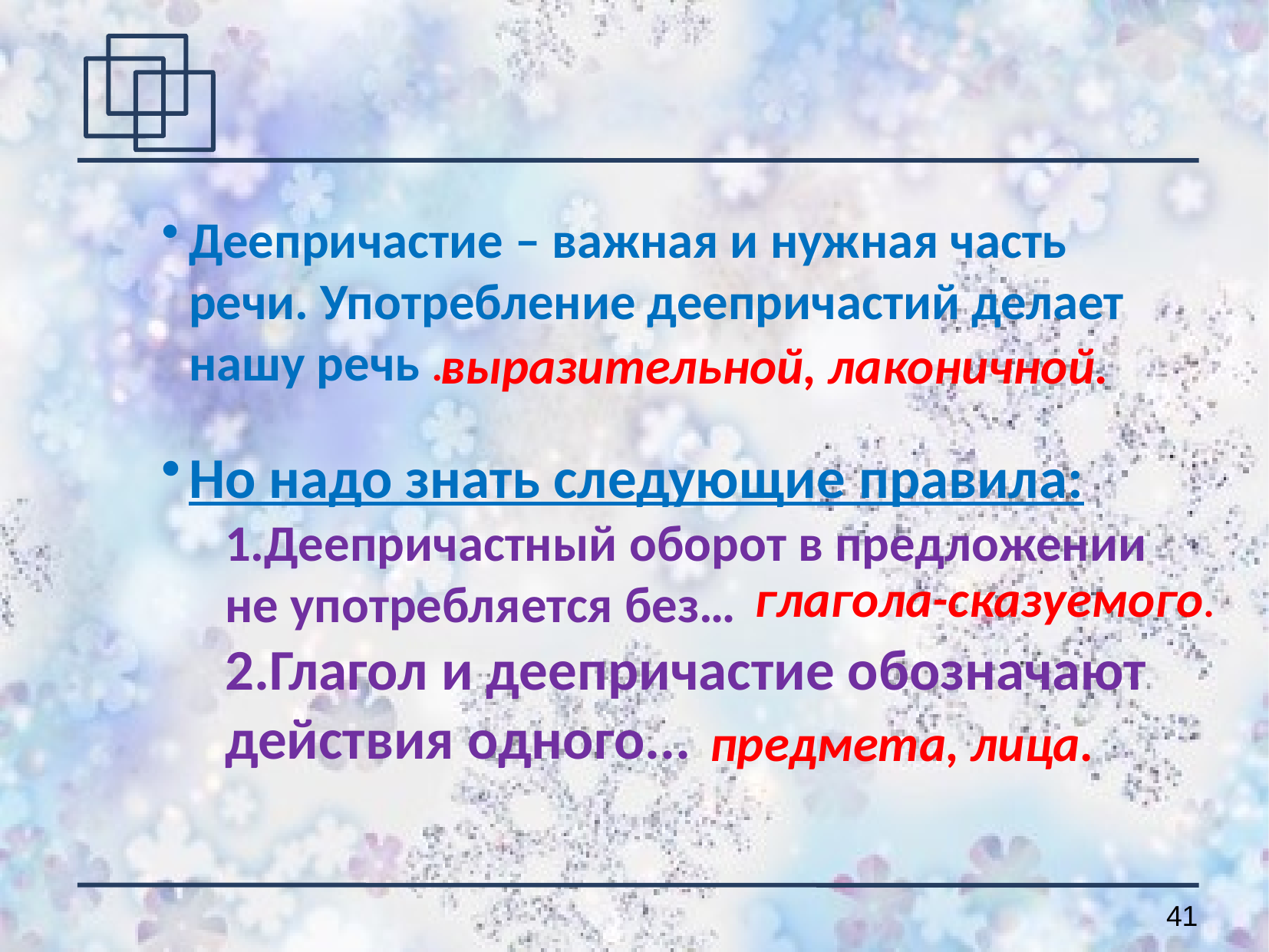

Деепричастие – важная и нужная часть речи. Употребление деепричастий делает нашу речь ...

Но надо знать следующие правила:
Деепричастный оборот в предложении не употребляется без…
Глагол и деепричастие обозначают действия одного...

выразительной, лаконичной.
глагола-сказуемого.
предмета, лица.